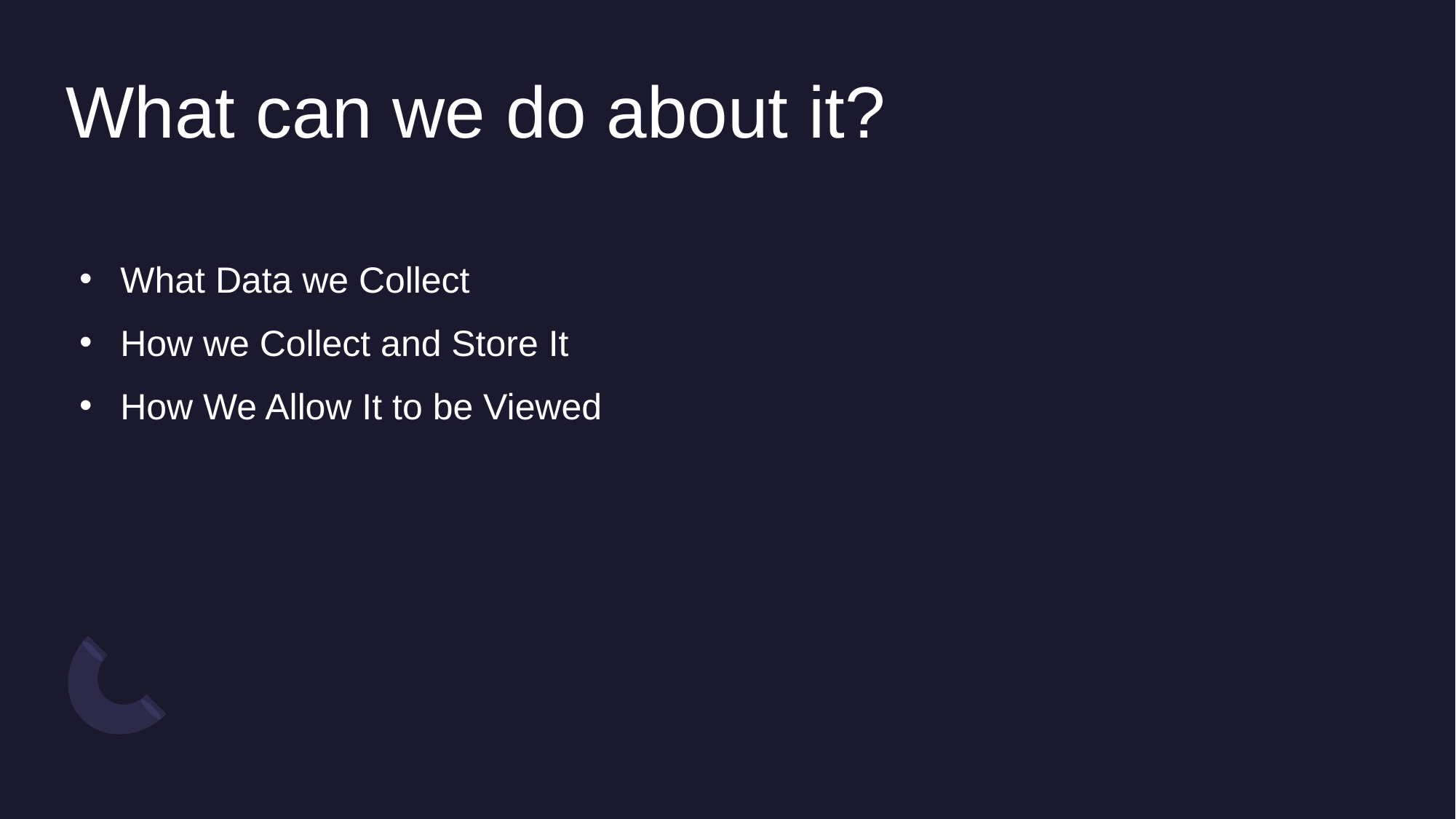

# What can we do about it?
What Data we Collect
How we Collect and Store It
How We Allow It to be Viewed